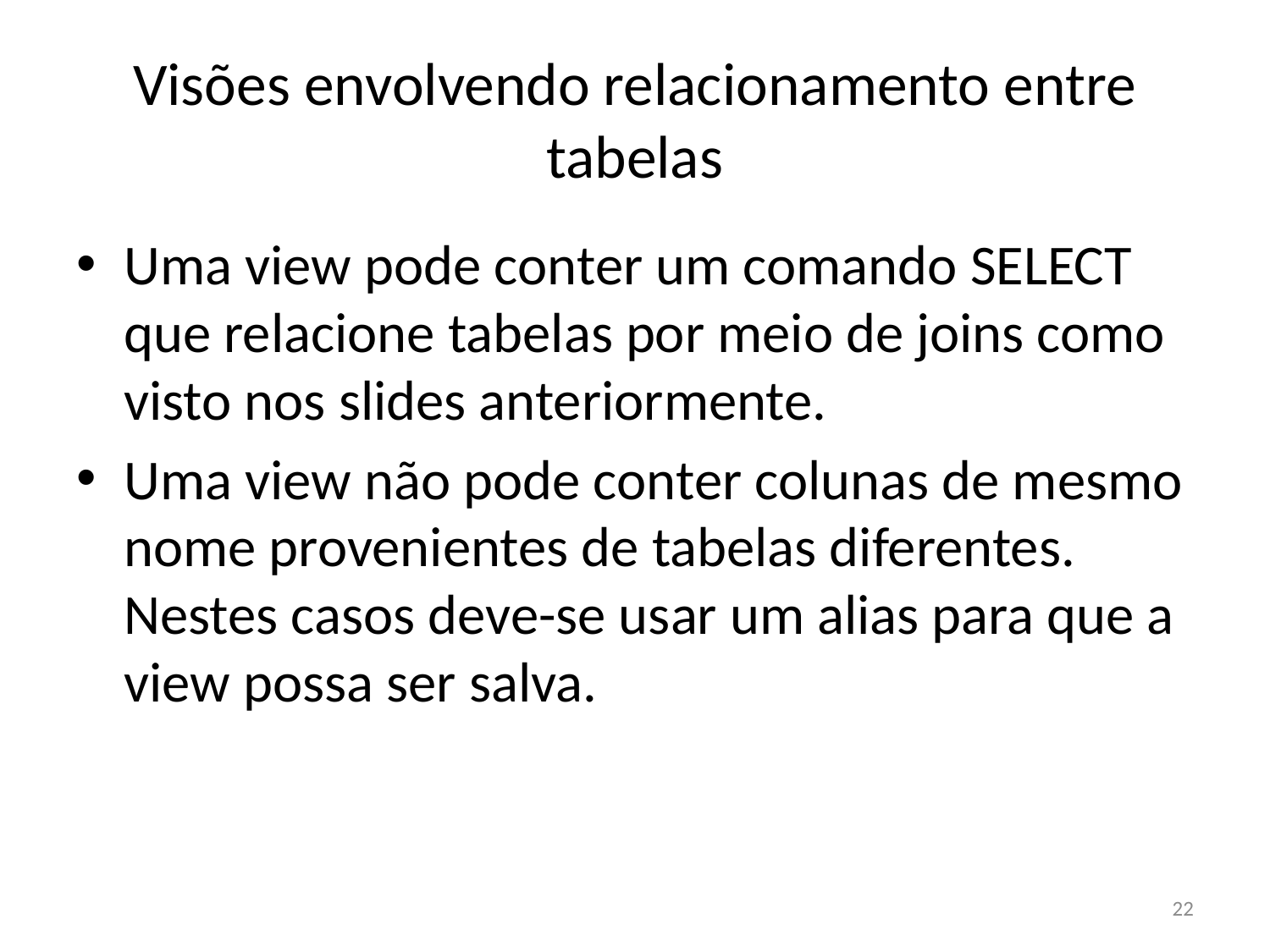

# Visões envolvendo relacionamento entre tabelas
Uma view pode conter um comando SELECT que relacione tabelas por meio de joins como visto nos slides anteriormente.
Uma view não pode conter colunas de mesmo nome provenientes de tabelas diferentes. Nestes casos deve-se usar um alias para que a view possa ser salva.
22